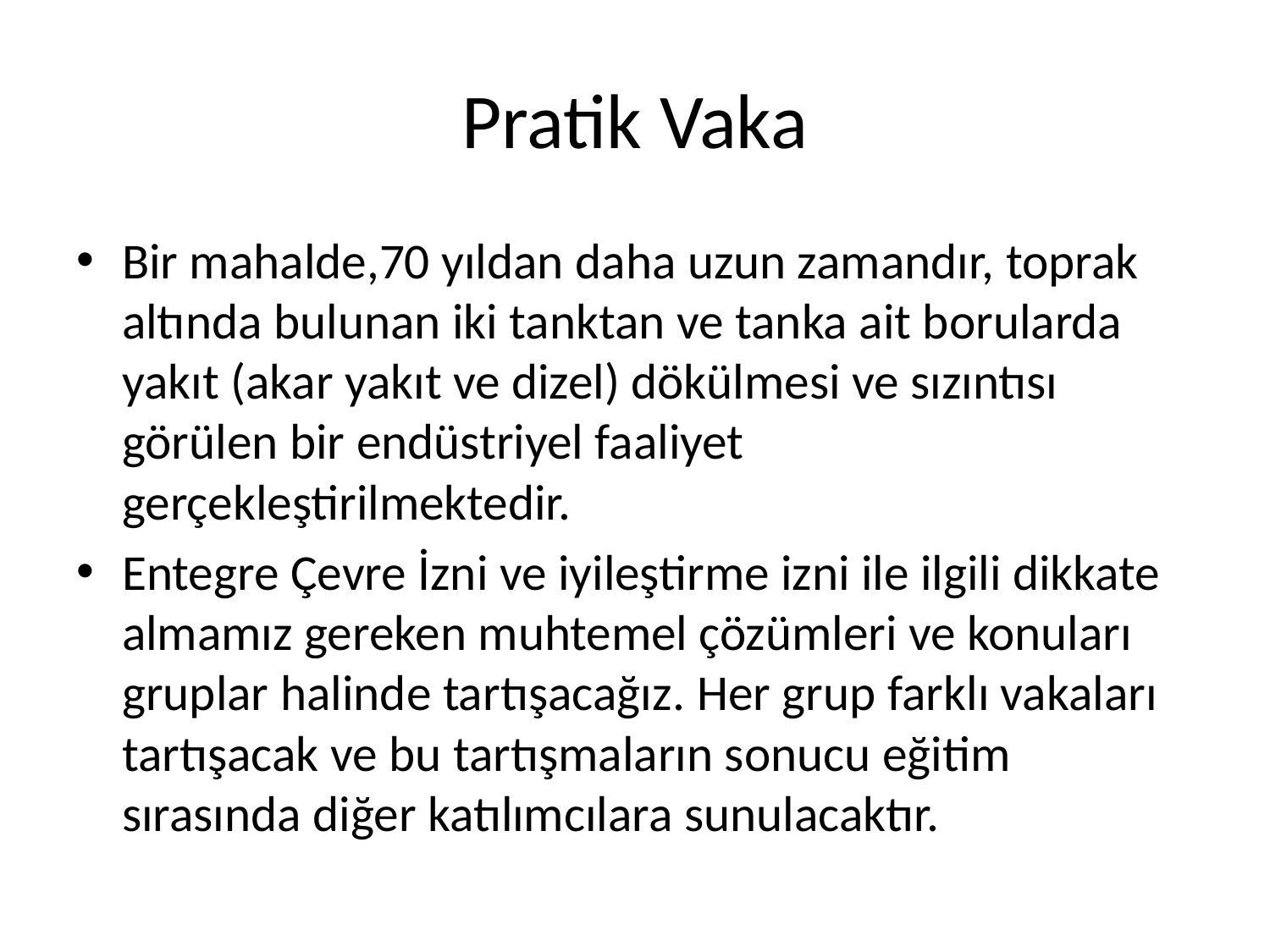

# Pratik Vaka
Bir mahalde,70 yıldan daha uzun zamandır, toprak altında bulunan iki tanktan ve tanka ait borularda yakıt (akar yakıt ve dizel) dökülmesi ve sızıntısı görülen bir endüstriyel faaliyet gerçekleştirilmektedir.
Entegre Çevre İzni ve iyileştirme izni ile ilgili dikkate almamız gereken muhtemel çözümleri ve konuları gruplar halinde tartışacağız. Her grup farklı vakaları tartışacak ve bu tartışmaların sonucu eğitim sırasında diğer katılımcılara sunulacaktır.